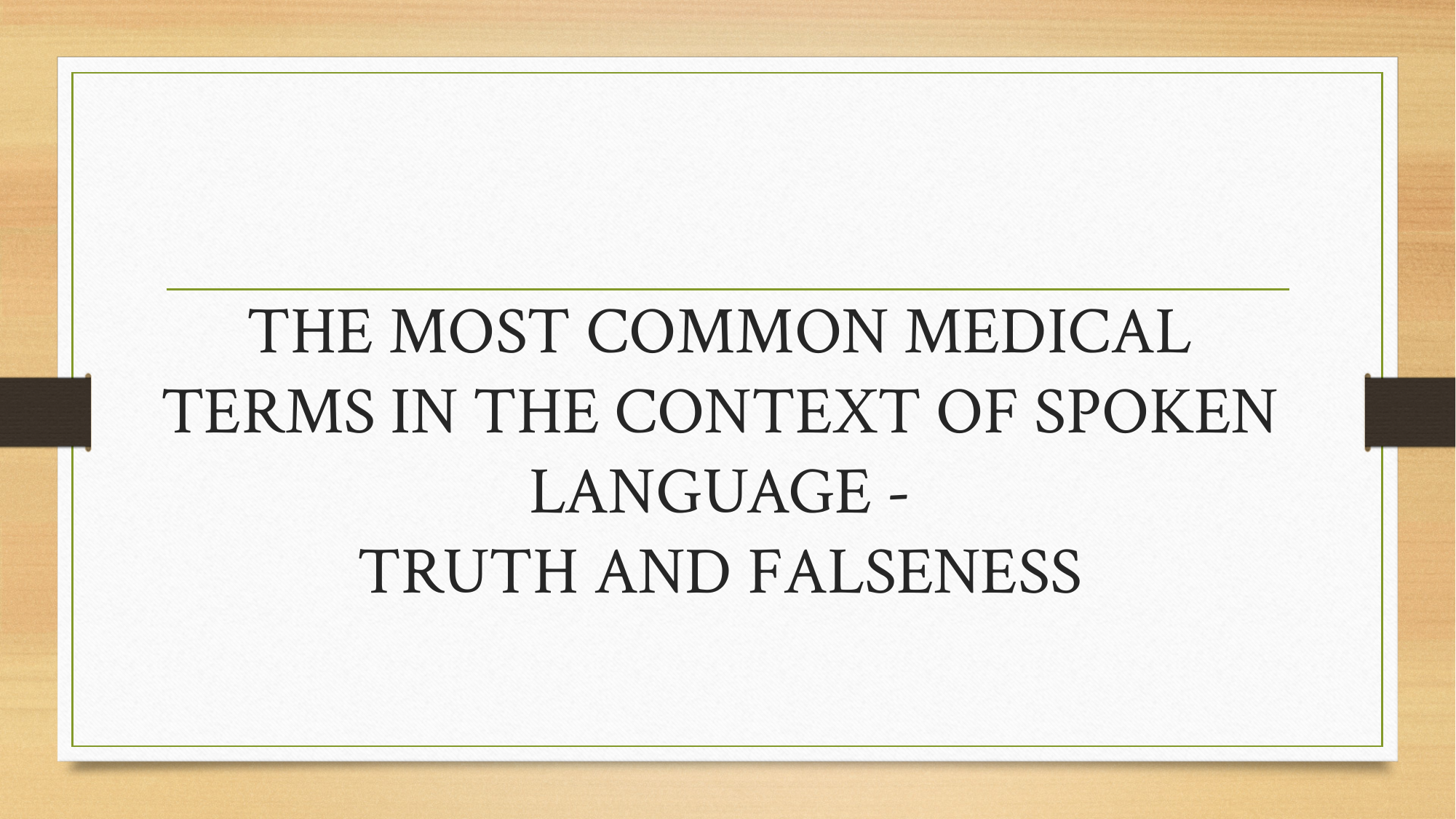

# THE MOST COMMON MEDICAL TERMS IN THE CONTEXT OF SPOKEN LANGUAGE - TRUTH AND FALSENESS